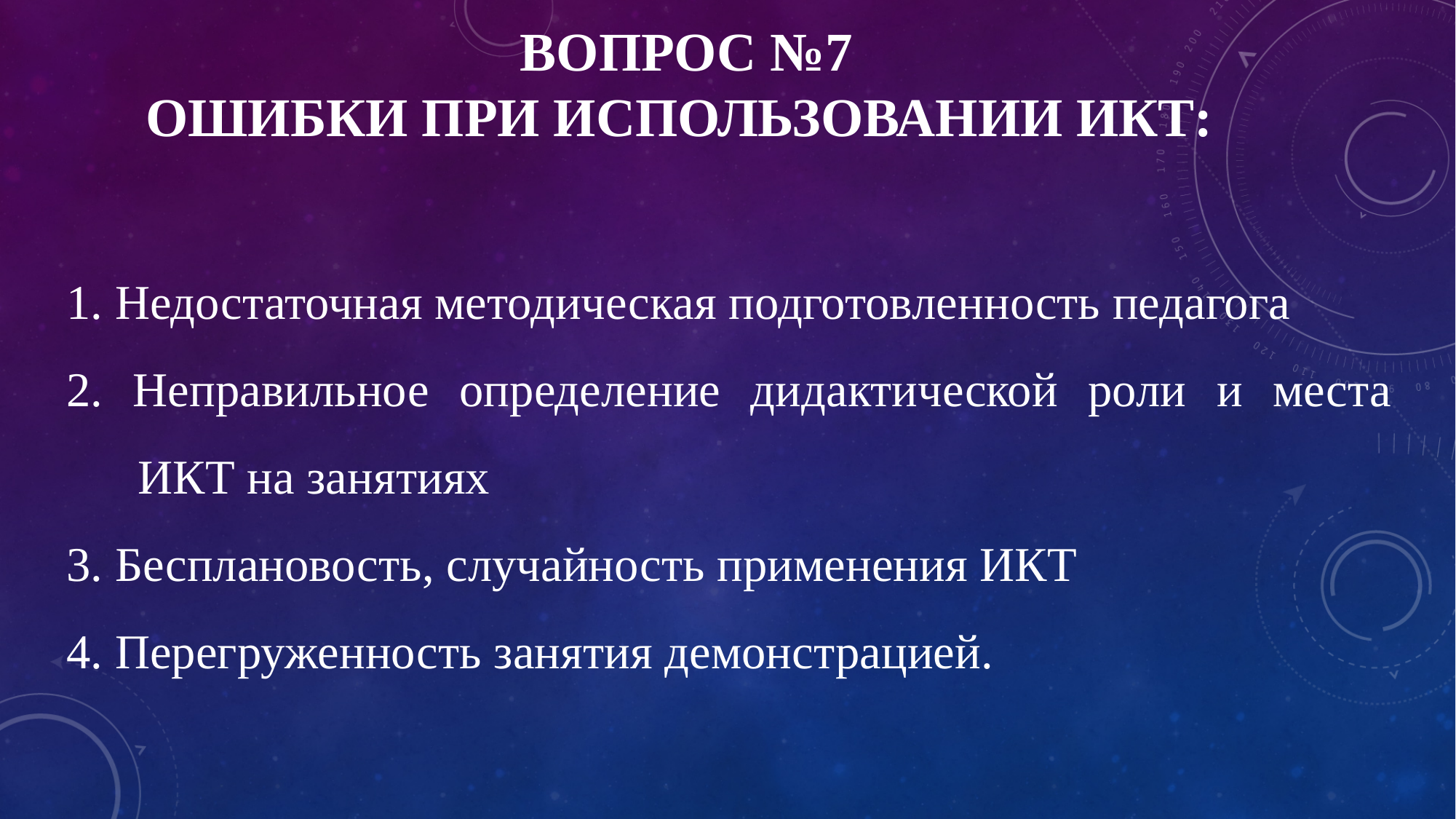

# Вопрос №7 Ошибки при использовании ИКТ:
1. Недостаточная методическая подготовленность педагога
2. Неправильное определение дидактической роли и места ИКТ на занятиях
3. Бесплановость, случайность применения ИКТ
4. Перегруженность занятия демонстрацией.